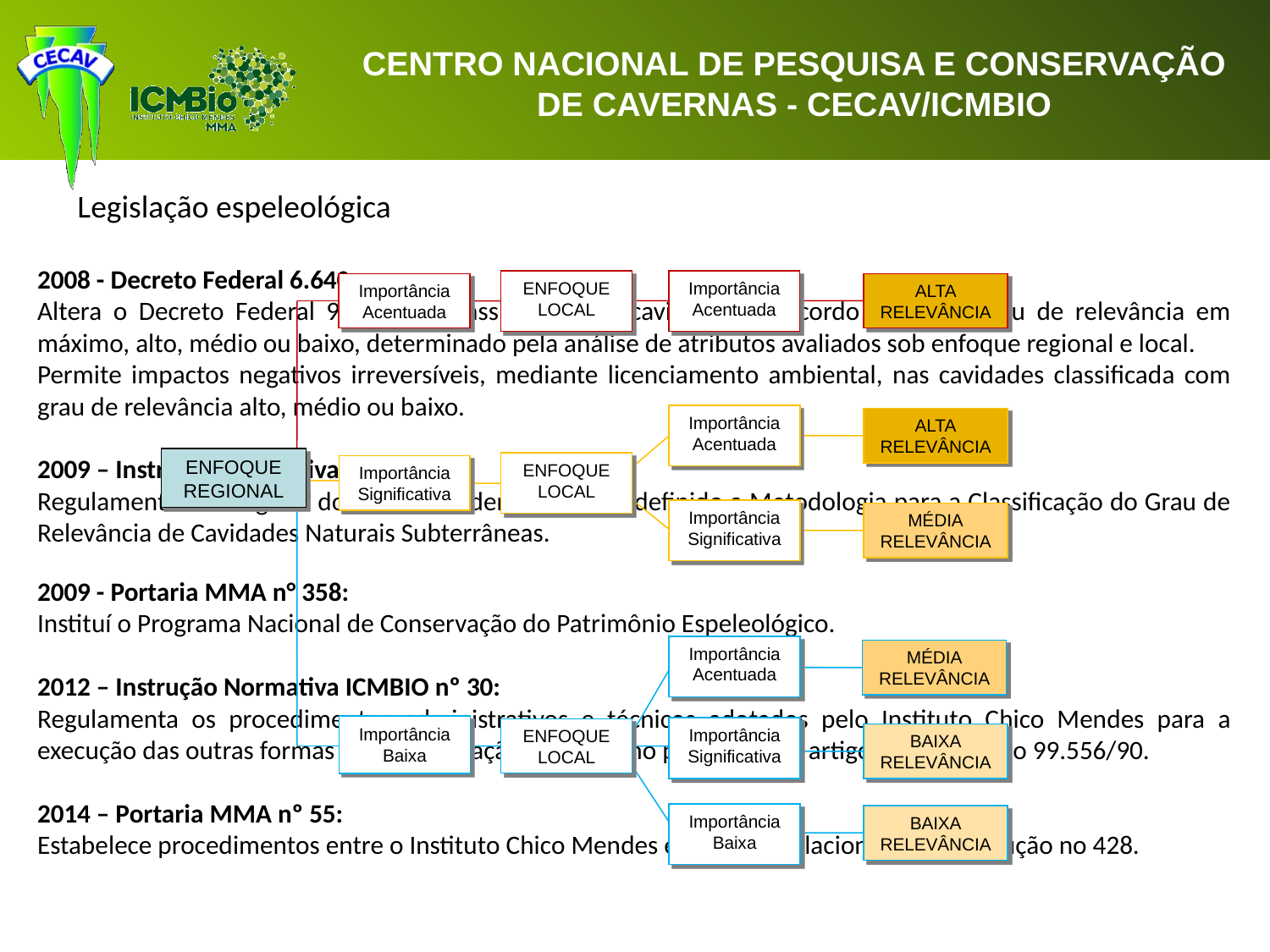

2008 - Decreto Federal 6.640:
Altera o Decreto Federal 99.556/90 classificando as cavidades de acordo com seu grau de relevância em máximo, alto, médio ou baixo, determinado pela análise de atributos avaliados sob enfoque regional e local.
Permite impactos negativos irreversíveis, mediante licenciamento ambiental, nas cavidades classificada com grau de relevância alto, médio ou baixo.

2009 – Instrução Normativa MMA n° 2:
Regulamentas o Artigo 5° do Decreto Federal 6.640/08 definido a Metodologia para a Classificação do Grau de Relevância de Cavidades Naturais Subterrâneas.
ENFOQUE LOCAL
Importância Acentuada
Importância
Acentuada
ALTA
RELEVÂNCIA

Importância Acentuada
ALTA
RELEVÂNCIA

ENFOQUE REGIONAL
ENFOQUE LOCAL
Importância
Significativa

Importância Significativa
MÉDIA
RELEVÂNCIA

2009 - Portaria MMA n° 358:
Instituí o Programa Nacional de Conservação do Patrimônio Espeleológico.

2012 – Instrução Normativa ICMBIO nº 30:
Regulamenta os procedimentos administrativos e técnicos adotados pelo Instituto Chico Mendes para a execução das outras formas de compensação previstas no parágrafo 3º, artigo 4º do Decreto 99.556/90.

2014 – Portaria MMA nº 55:
Estabelece procedimentos entre o Instituto Chico Mendes e o IBAMA relacionados à Resolução no 428.
Importância Acentuada
MÉDIA
RELEVÂNCIA

Importância Baixa
Importância Significativa
ENFOQUE LOCAL
BAIXA
RELEVÂNCIA

Importância Baixa
BAIXA
RELEVÂNCIA